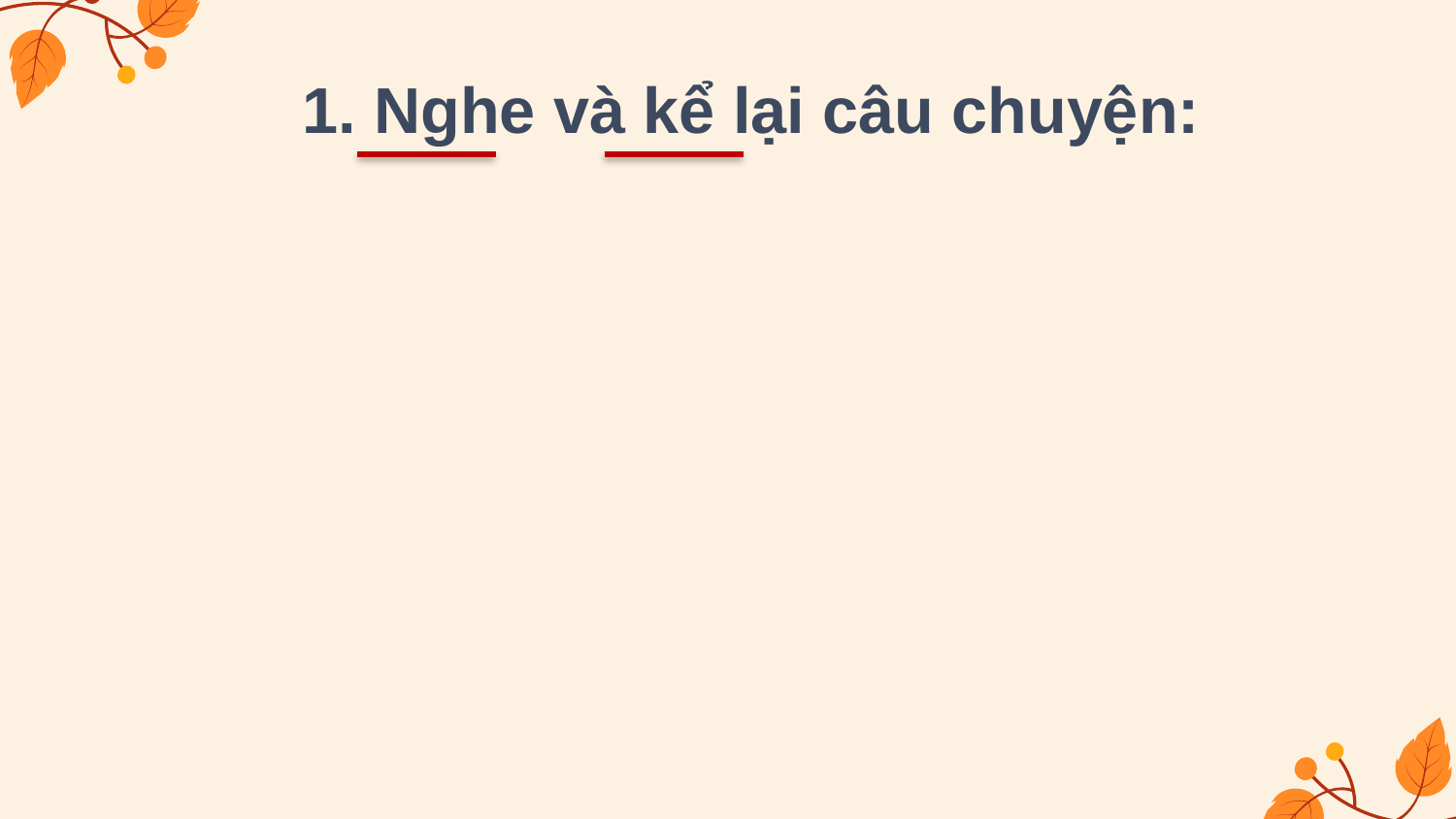

1. Nghe và kể lại câu chuyện: